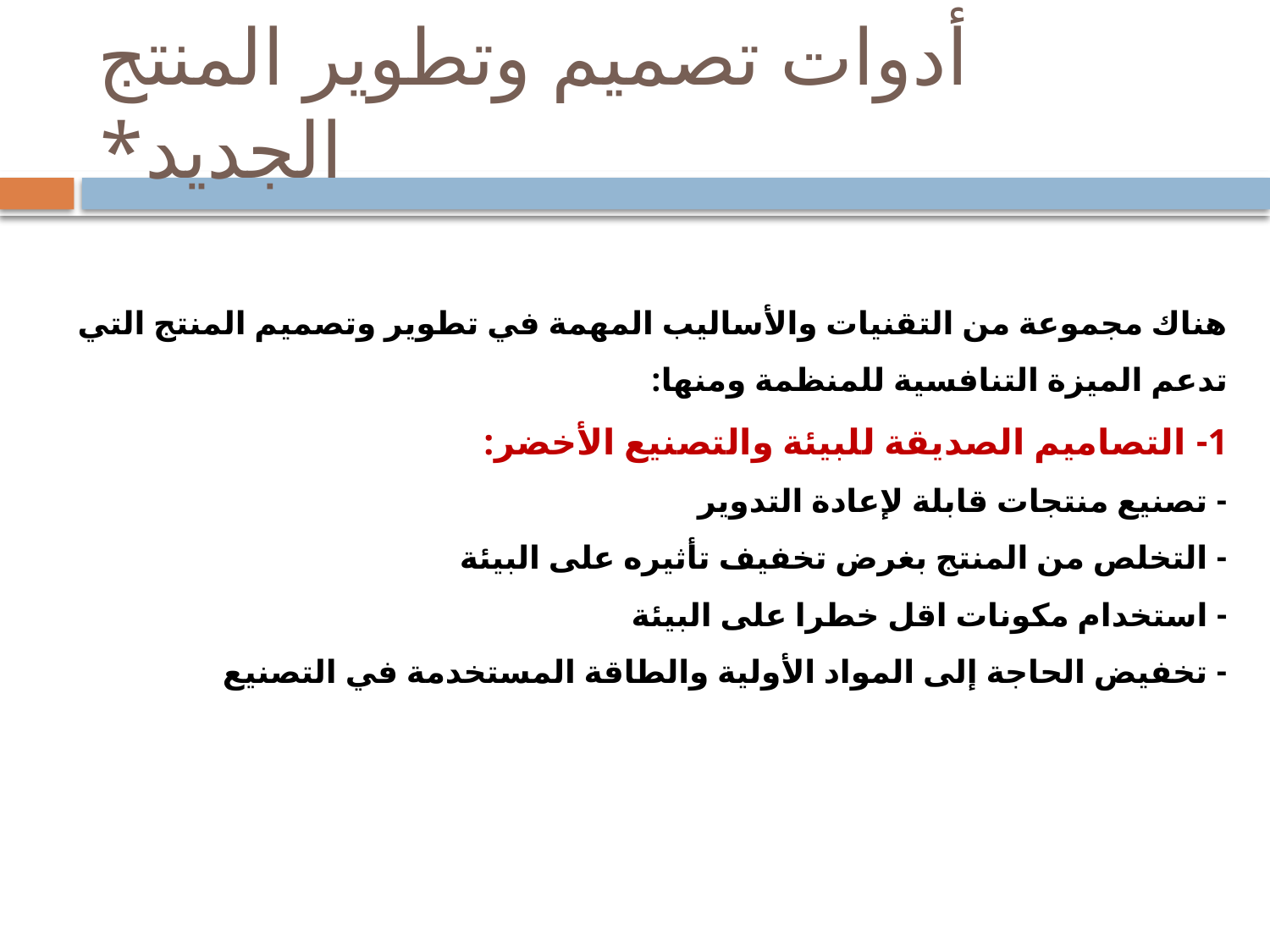

# أدوات تصميم وتطوير المنتج الجديد*
هناك مجموعة من التقنيات والأساليب المهمة في تطوير وتصميم المنتج التي تدعم الميزة التنافسية للمنظمة ومنها:
1- التصاميم الصديقة للبيئة والتصنيع الأخضر:
	- تصنيع منتجات قابلة لإعادة التدوير
	- التخلص من المنتج بغرض تخفيف تأثيره على البيئة
	- استخدام مكونات اقل خطرا على البيئة
	- تخفيض الحاجة إلى المواد الأولية والطاقة المستخدمة في التصنيع